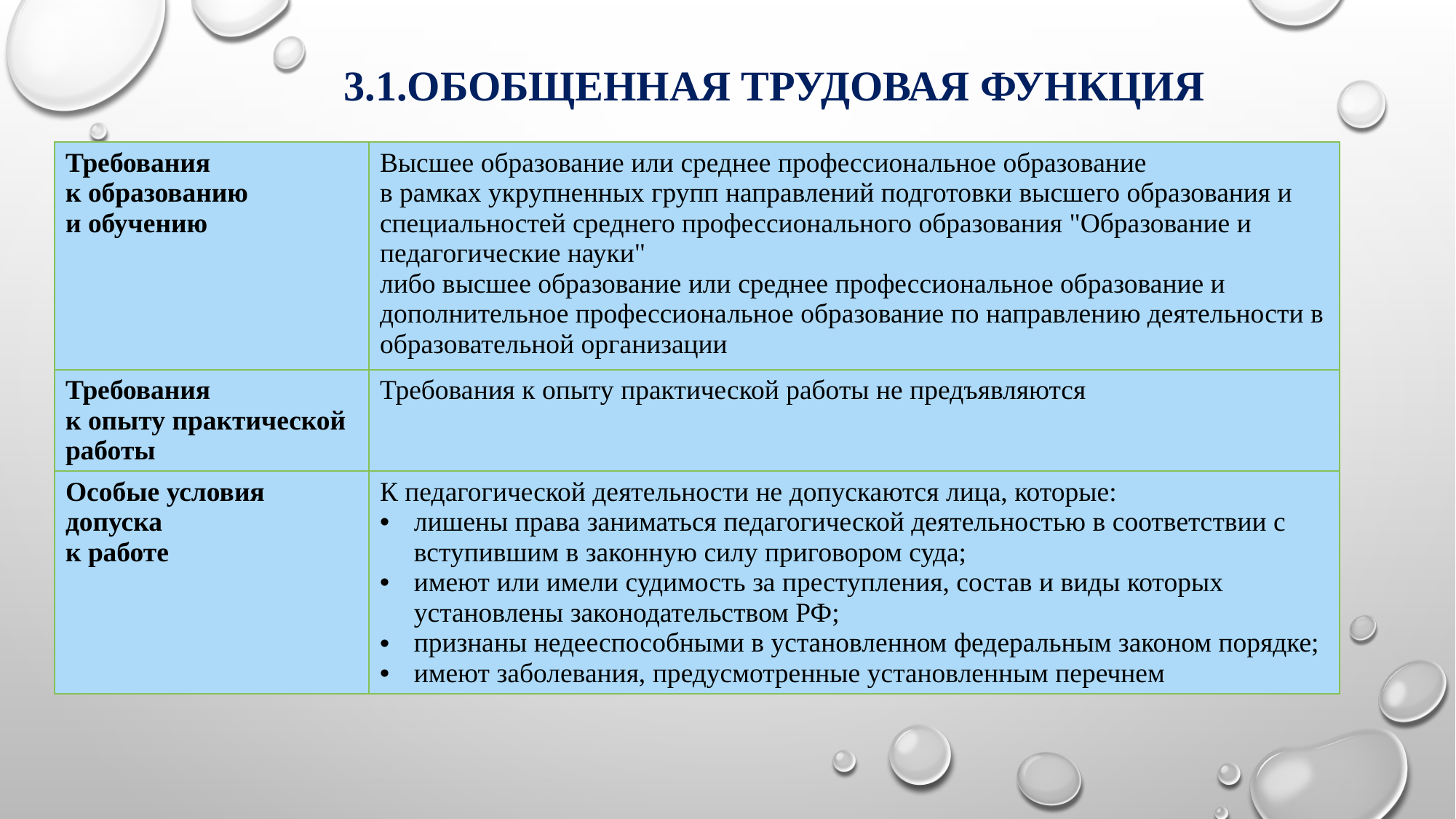

# 3.1.Обобщенная трудовая функция
| Требования  к образованию  и обучению | Высшее образование или среднее профессиональное образование в рамках укрупненных групп направлений подготовки высшего образования и специальностей среднего профессионального образования "Образование и педагогические науки"  либо высшее образование или среднее профессиональное образование и дополнительное профессиональное образование по направлению деятельности в образовательной организации |
| --- | --- |
| Требования  к опыту практической работы | Требования к опыту практической работы не предъявляются |
| Особые условия допуска  к работе | К педагогической деятельности не допускаются лица, которые: лишены права заниматься педагогической деятельностью в соответствии с вступившим в законную силу приговором суда; имеют или имели судимость за преступления, состав и виды которых установлены законодательством РФ; признаны недееспособными в установленном федеральным законом порядке; имеют заболевания, предусмотренные установленным перечнем |